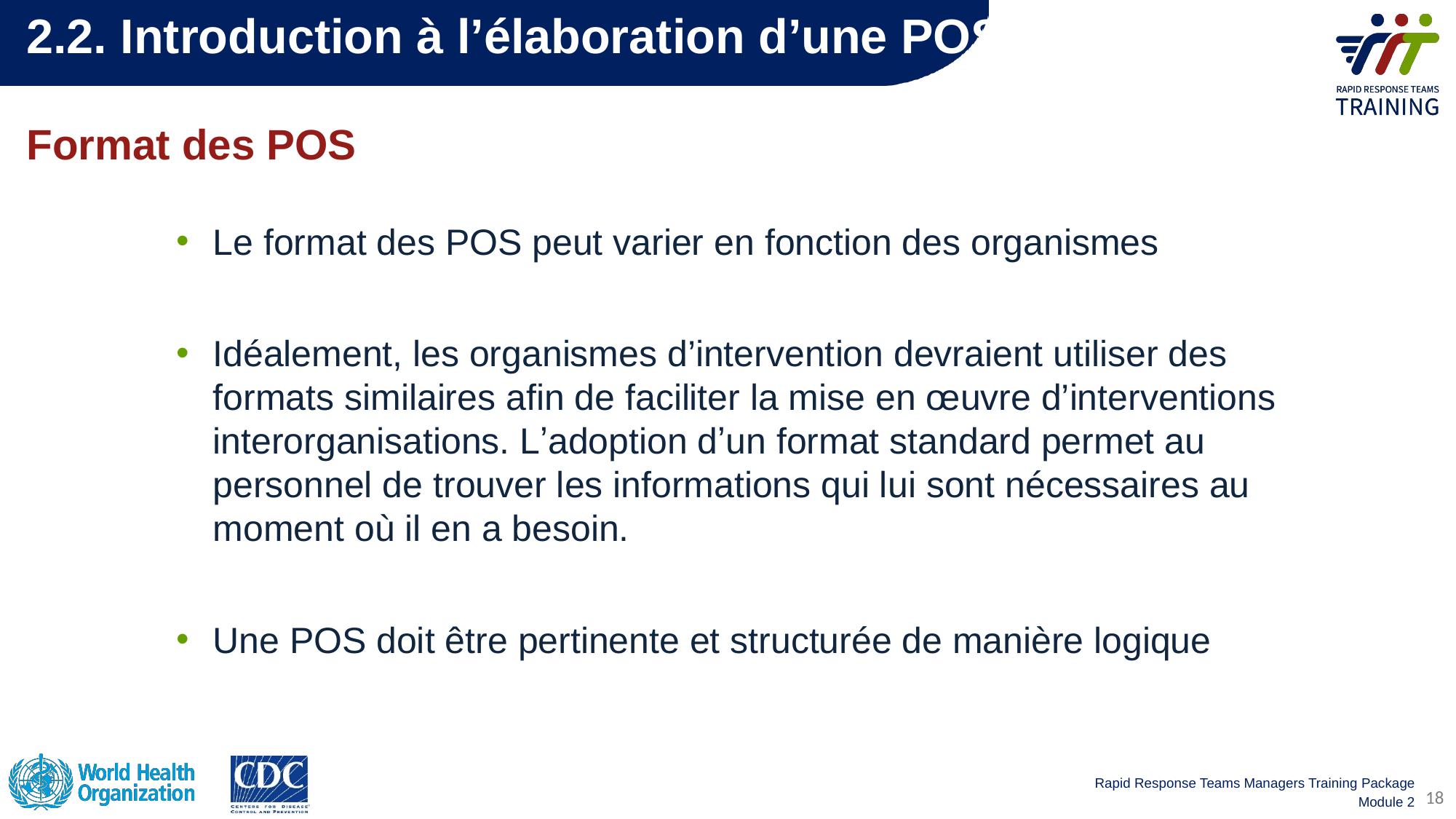

2.2. Introduction à l’élaboration dʼune POS
# Format des POS
Le format des POS peut varier en fonction des organismes

Idéalement, les organismes d’intervention devraient utiliser des formats similaires afin de faciliter la mise en œuvre d’interventions interorganisations. Lʼadoption dʼun format standard permet au personnel de trouver les informations qui lui sont nécessaires au moment où il en a besoin.

Une POS doit être pertinente et structurée de manière logique
18